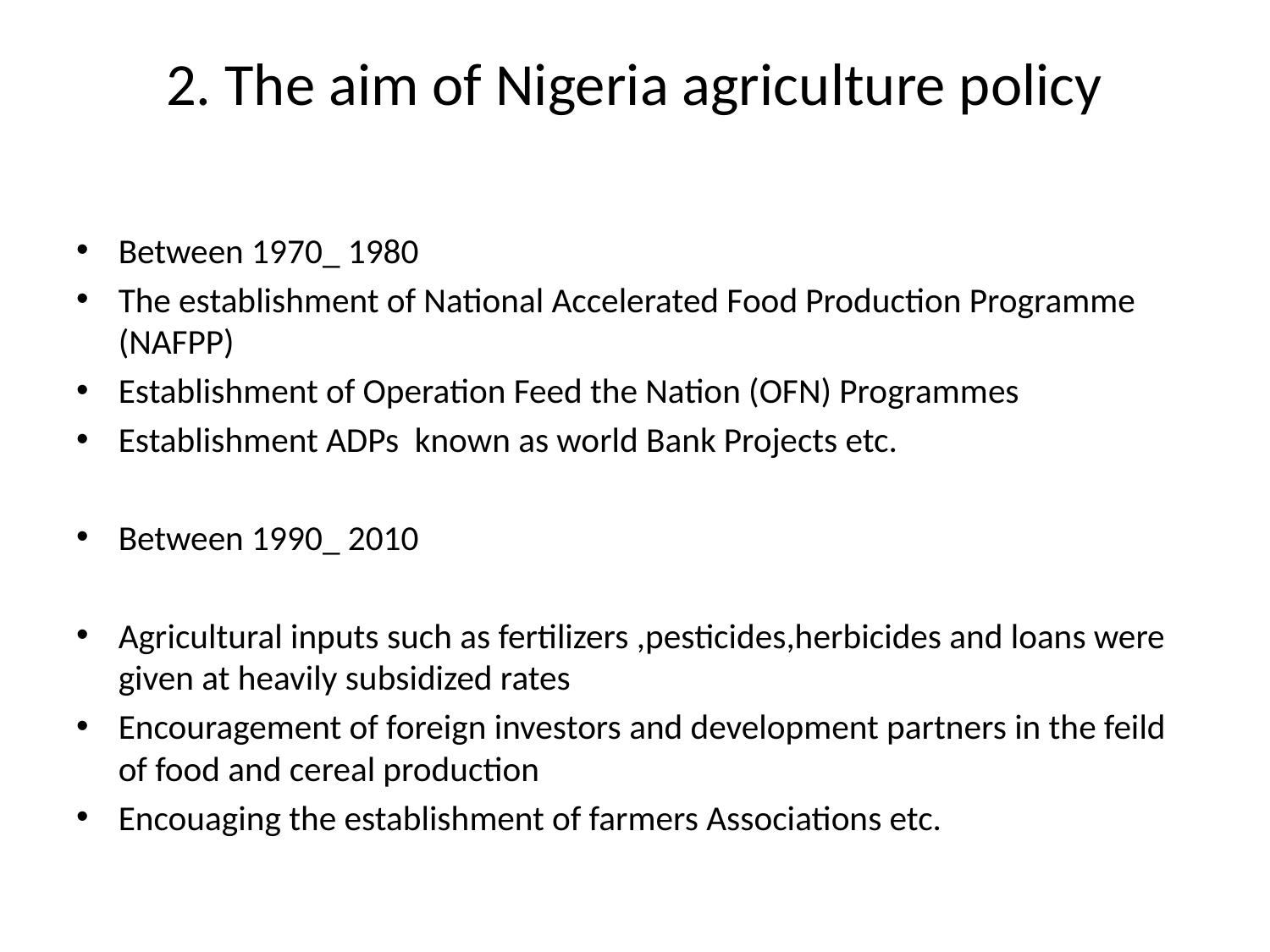

# 2. The aim of Nigeria agriculture policy
Between 1970_ 1980
The establishment of National Accelerated Food Production Programme (NAFPP)
Establishment of Operation Feed the Nation (OFN) Programmes
Establishment ADPs  known as world Bank Projects etc.

Between 1990_ 2010

Agricultural inputs such as fertilizers ,pesticides,herbicides and loans were given at heavily subsidized rates
Encouragement of foreign investors and development partners in the feild of food and cereal production
Encouaging the establishment of farmers Associations etc.